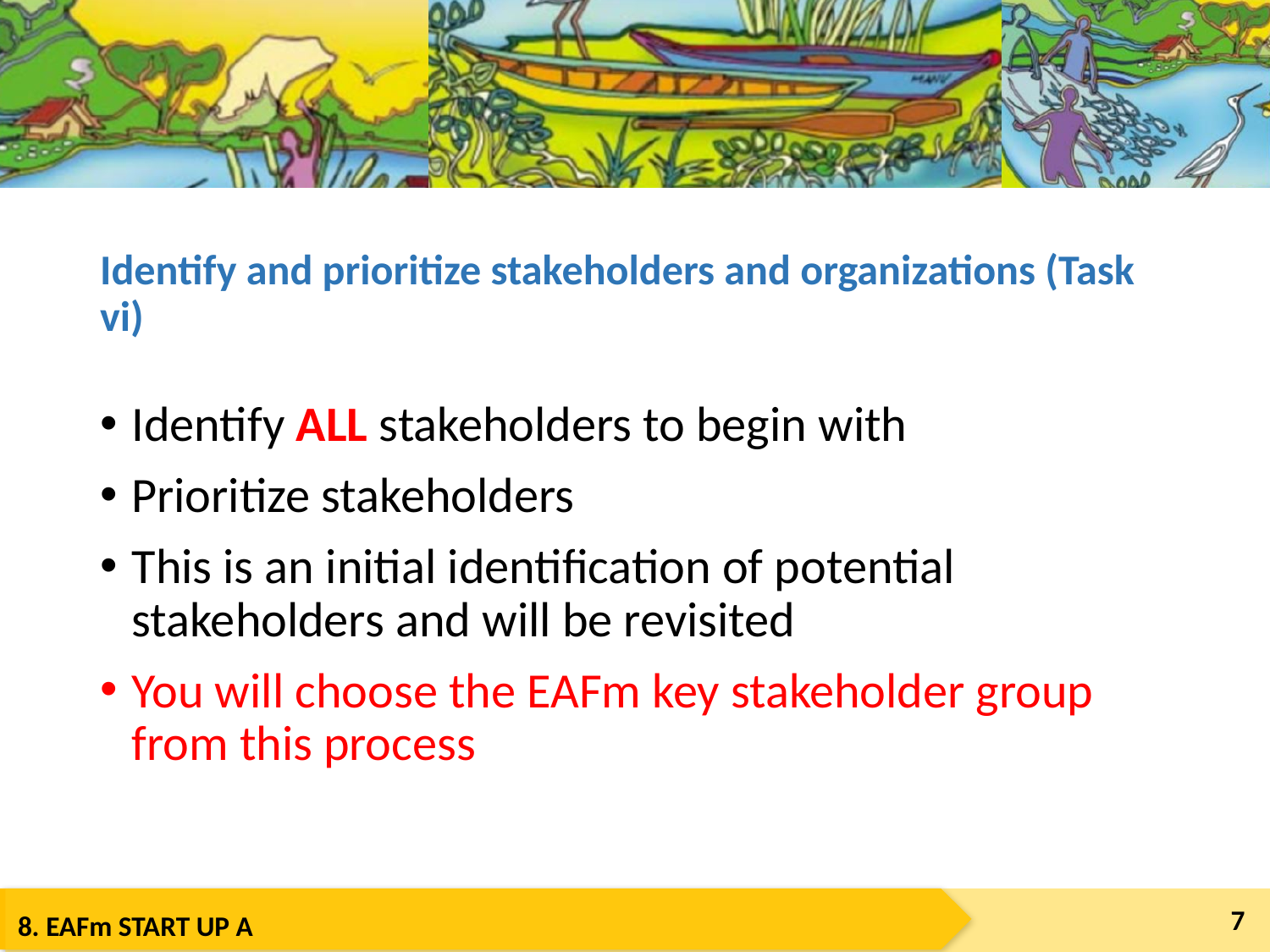

# Identify and prioritize stakeholders and organizations (Task vi)
Identify ALL stakeholders to begin with
Prioritize stakeholders
This is an initial identification of potential stakeholders and will be revisited
You will choose the EAFm key stakeholder group from this process

7